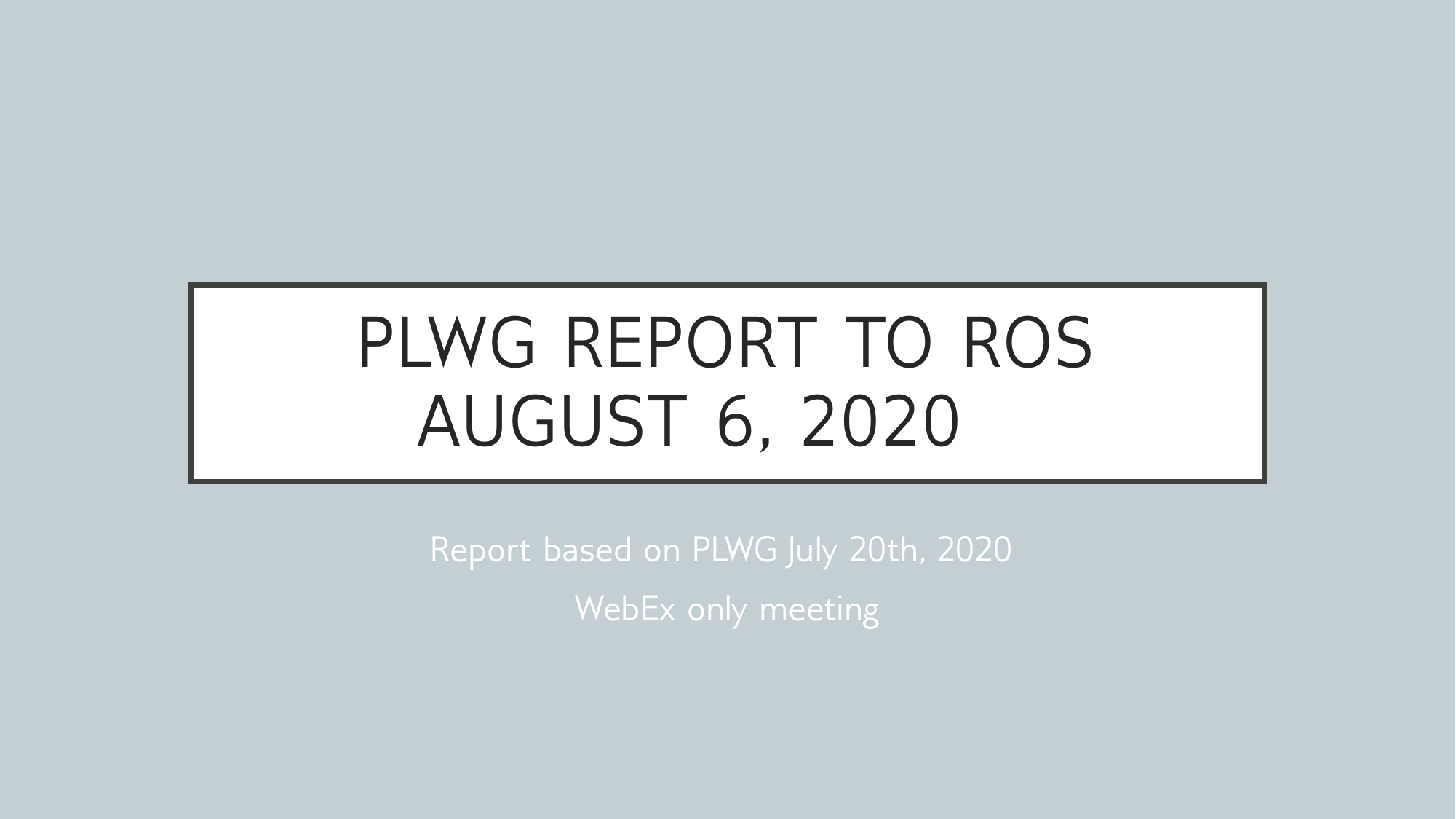

# PLWG report to ROS August 6, 2020
Report based on PLWG July 20th, 2020
WebEx only meeting